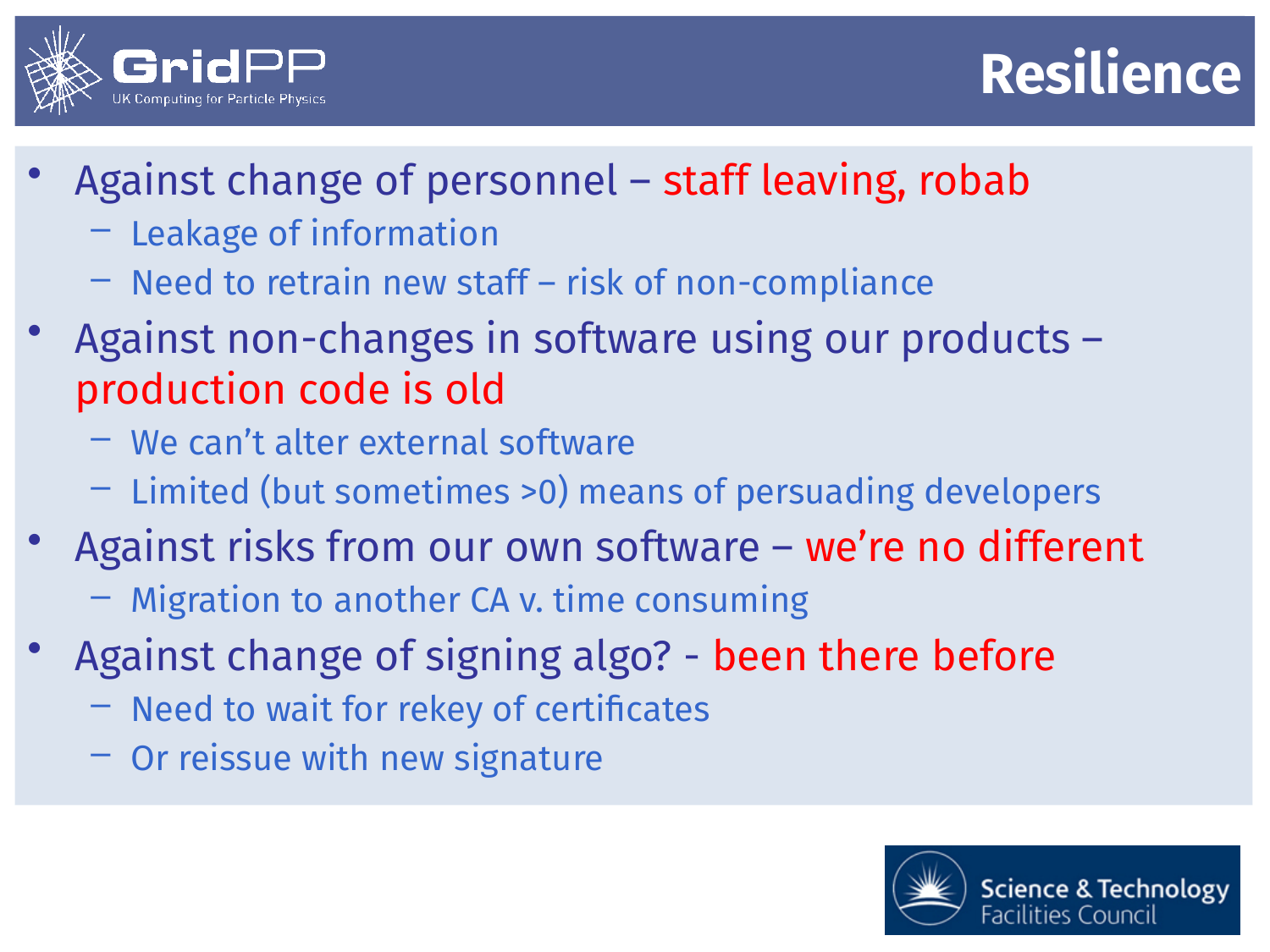

# Resilience
Against change of personnel – staff leaving, robab
Leakage of information
Need to retrain new staff – risk of non-compliance
Against non-changes in software using our products – production code is old
We can’t alter external software
Limited (but sometimes >0) means of persuading developers
Against risks from our own software – we’re no different
Migration to another CA v. time consuming
Against change of signing algo? - been there before
Need to wait for rekey of certificates
Or reissue with new signature